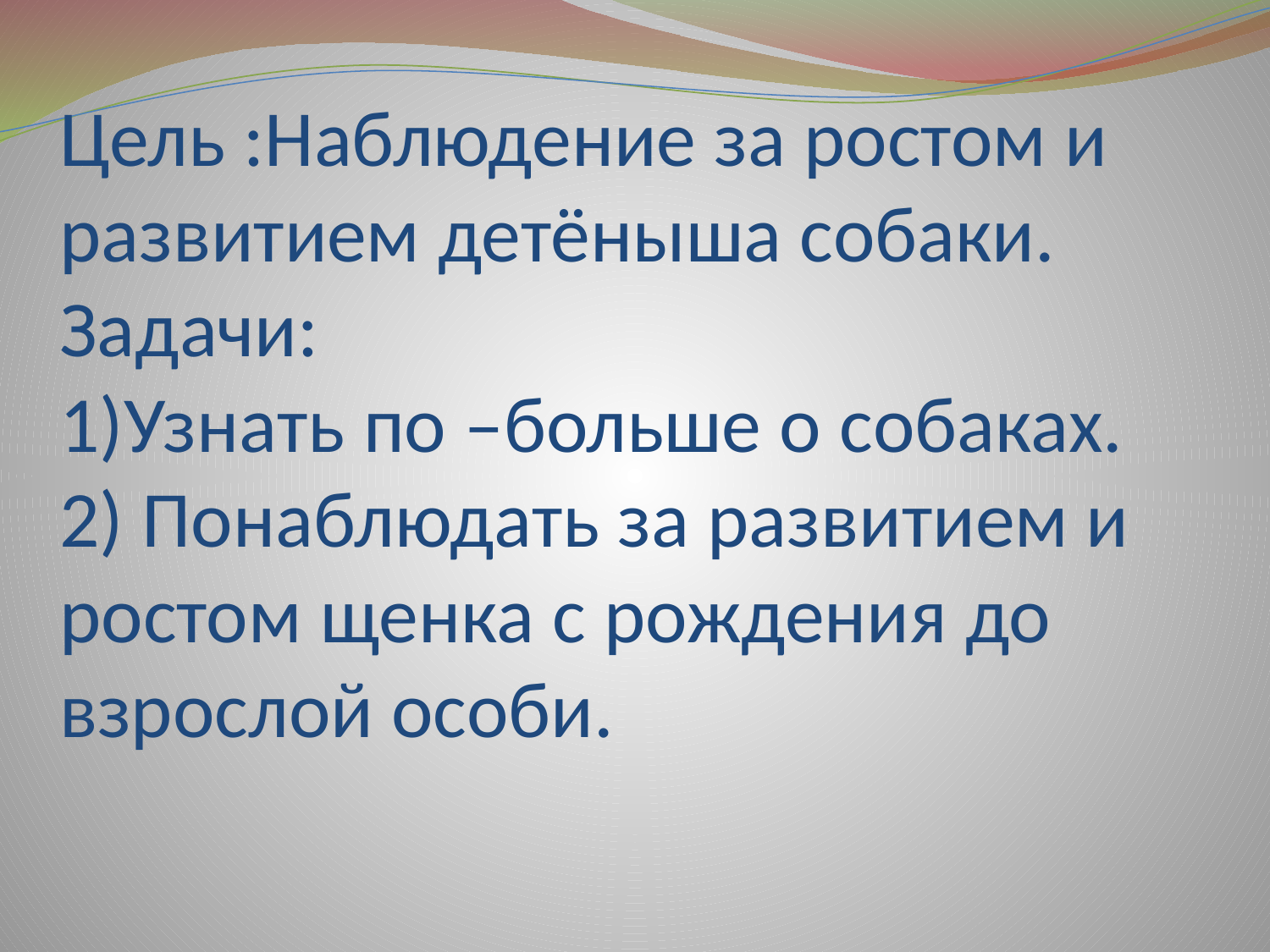

# Цель :Наблюдение за ростом и развитием детёныша собаки. Задачи: 1)Узнать по –больше о собаках. 2) Понаблюдать за развитием и ростом щенка с рождения до взрослой особи.